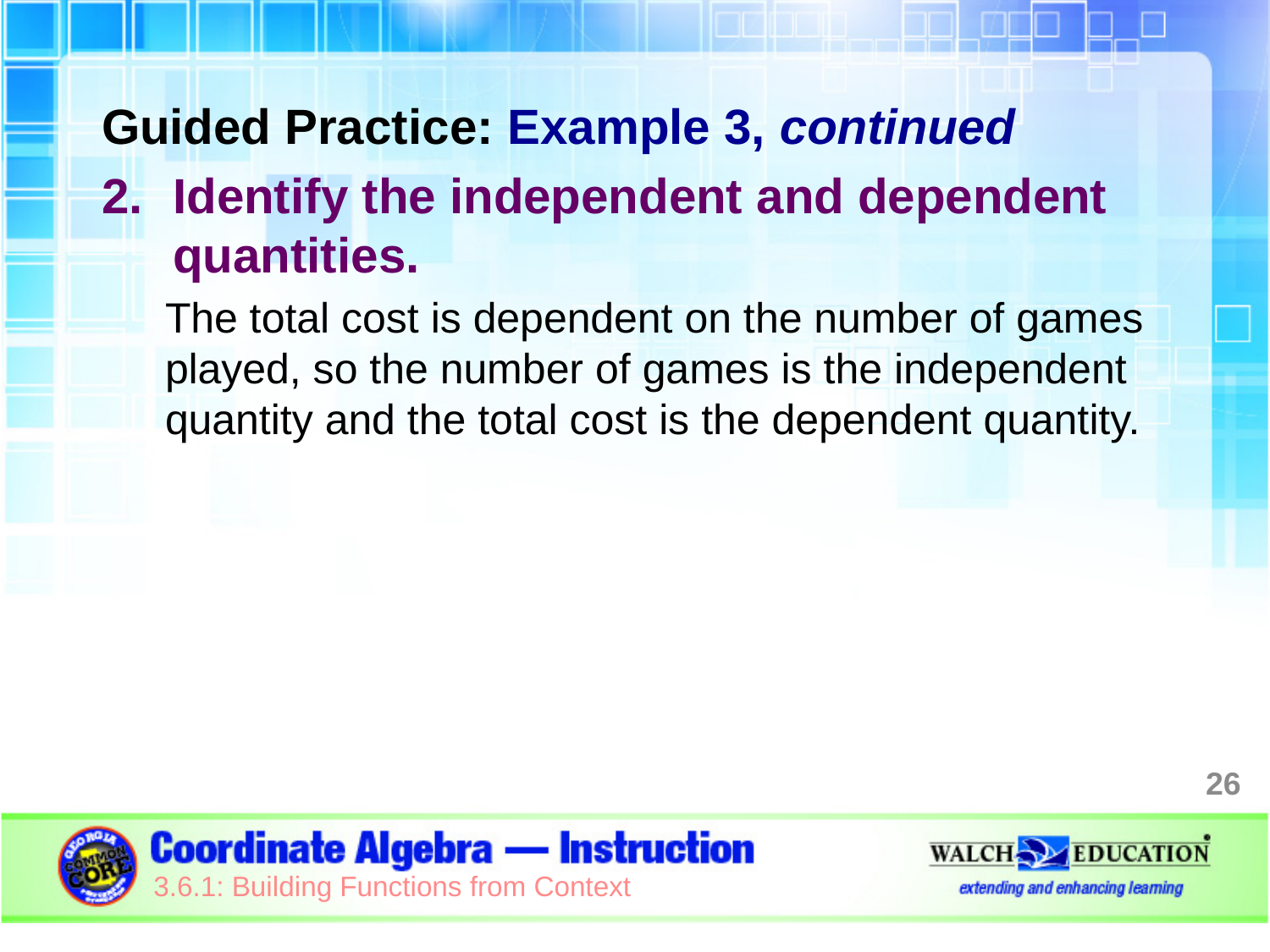

Guided Practice: Example 3, continued
Identify the independent and dependent quantities.
The total cost is dependent on the number of games played, so the number of games is the independent quantity and the total cost is the dependent quantity.

26
3.6.1: Building Functions from Context